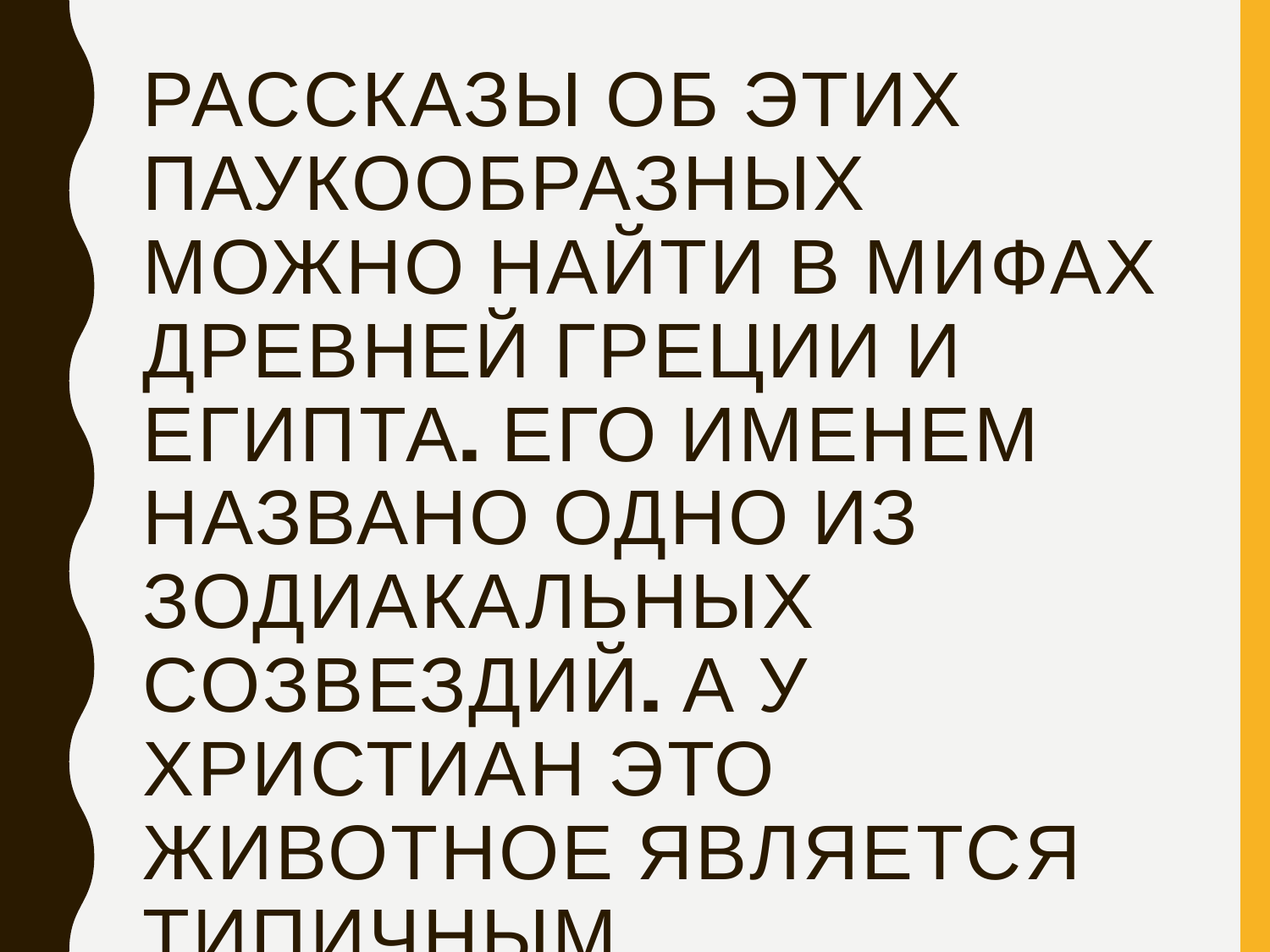

# Рассказы об этих паукообразных можно найти в мифах Древней Греции и Египта. Его именем названо одно из зодиакальных созвездий. А у христиан это животное является типичным представителем «фауны» преисподней. Кто это?